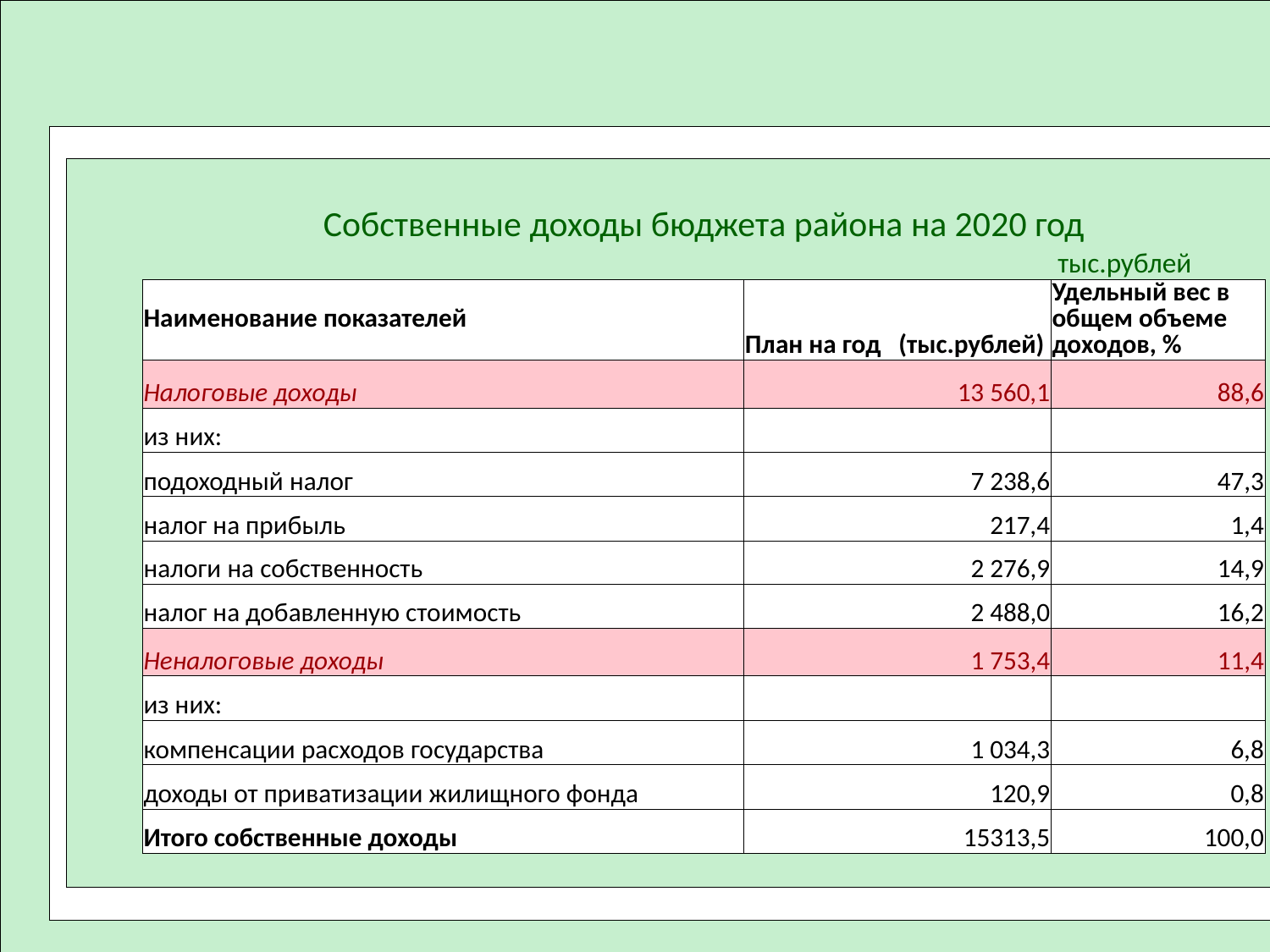

|  |  |  |  |  |  |  |  |  |  |
| --- | --- | --- | --- | --- | --- | --- | --- | --- | --- |
|  |  |  |  |  |  |  |  |  |  |
|  |  |  |  |  |  |  |  |  |  |
|  |  |  | Собственные доходы бюджета района на 2020 год |  |  |  |  |  |  |
|  |  |  |  |  | тыс.рублей |  |  |  |  |
|  |  |  | Наименование показателей | План на год (тыс.рублей) | Удельный вес в общем объеме доходов, % |  |  |  |  |
|  |  |  | Налоговые доходы | 13 560,1 | 88,6 |  |  |  |  |
|  |  |  | из них: |  |  |  |  |  |  |
|  |  |  | подоходный налог | 7 238,6 | 47,3 |  |  |  |  |
|  |  |  | налог на прибыль | 217,4 | 1,4 |  |  |  |  |
|  |  |  | налоги на собственность | 2 276,9 | 14,9 |  |  |  |  |
|  |  |  | налог на добавленную стоимость | 2 488,0 | 16,2 |  |  |  |  |
|  |  |  | Неналоговые доходы | 1 753,4 | 11,4 |  |  |  |  |
|  |  |  | из них: |  |  |  |  |  |  |
|  |  |  | компенсации расходов государства | 1 034,3 | 6,8 |  |  |  |  |
|  |  |  | доходы от приватизации жилищного фонда | 120,9 | 0,8 |  |  |  |  |
|  |  |  | Итого собственные доходы | 15313,5 | 100,0 |  |  |  |  |
|  |  |  |  |  |  |  |  |  |  |
|  |  |  |  |  |  |  |  |  |  |
|  |  |  |  |  |  |  |  |  |  |